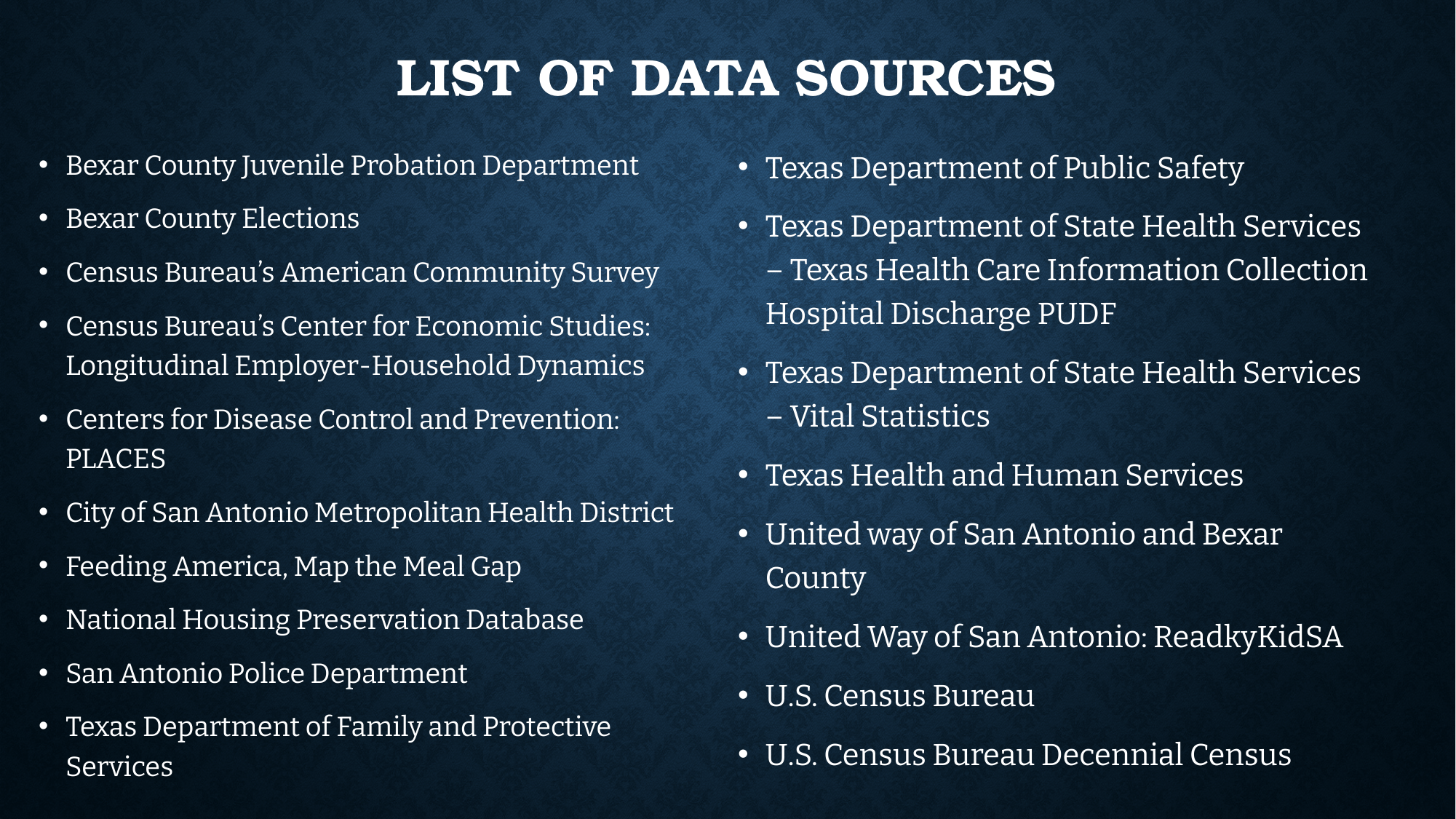

# List of data sources
Bexar County Juvenile Probation Department
Bexar County Elections
Census Bureau’s American Community Survey
Census Bureau’s Center for Economic Studies: Longitudinal Employer-Household Dynamics
Centers for Disease Control and Prevention: PLACES
City of San Antonio Metropolitan Health District
Feeding America, Map the Meal Gap
National Housing Preservation Database
San Antonio Police Department
Texas Department of Family and Protective Services

Texas Department of Public Safety
Texas Department of State Health Services – Texas Health Care Information Collection Hospital Discharge PUDF
Texas Department of State Health Services – Vital Statistics
Texas Health and Human Services
United way of San Antonio and Bexar County
United Way of San Antonio: ReadkyKidSA
U.S. Census Bureau
U.S. Census Bureau Decennial Census